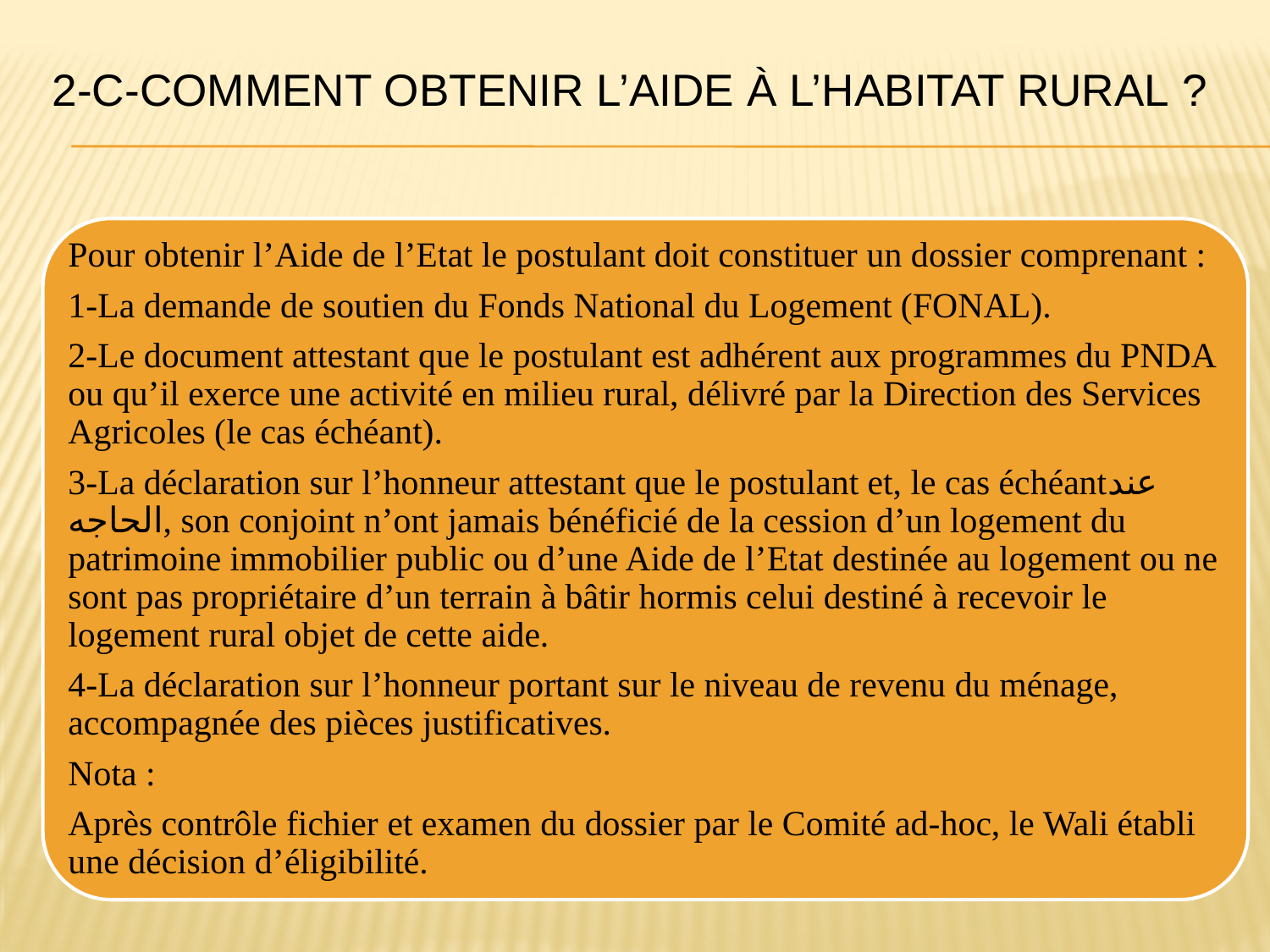

# 2-C-Comment obtenir l’Aide à l’habitat rural ?
Pour obtenir l’Aide de l’Etat le postulant doit constituer un dossier comprenant :
1-La demande de soutien du Fonds National du Logement (FONAL).
2-Le document attestant que le postulant est adhérent aux programmes du PNDA ou qu’il exerce une activité en milieu rural, délivré par la Direction des Services Agricoles (le cas échéant).
3-La déclaration sur l’honneur attestant que le postulant et, le cas échéantعند الحاجه, son conjoint n’ont jamais bénéficié de la cession d’un logement du patrimoine immobilier public ou d’une Aide de l’Etat destinée au logement ou ne sont pas propriétaire d’un terrain à bâtir hormis celui destiné à recevoir le logement rural objet de cette aide.
4-La déclaration sur l’honneur portant sur le niveau de revenu du ménage, accompagnée des pièces justificatives.
Nota :
Après contrôle fichier et examen du dossier par le Comité ad-hoc, le Wali établi une décision d’éligibilité.